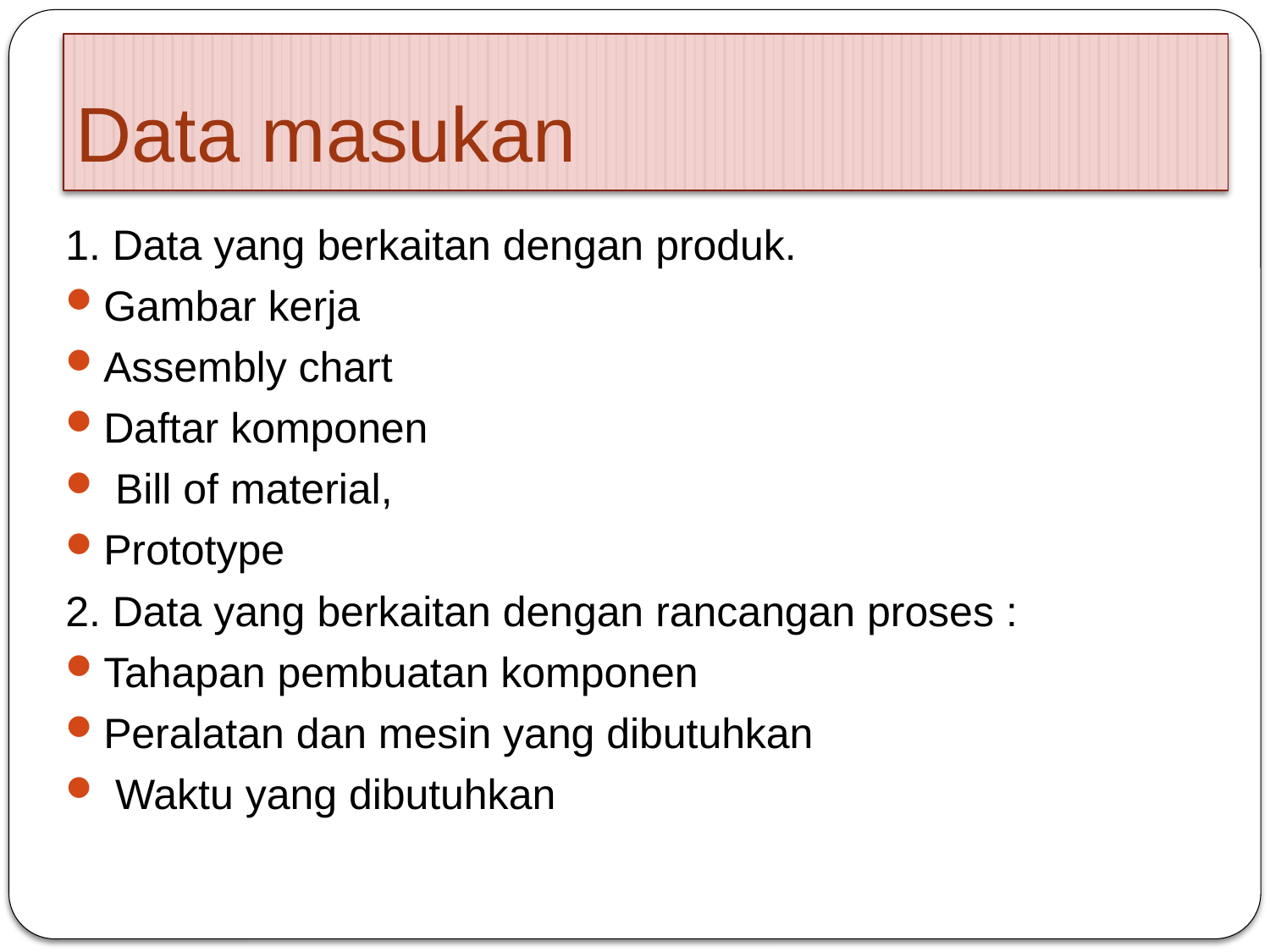

# Data masukan
1. Data yang berkaitan dengan produk.
Gambar kerja
Assembly chart
Daftar komponen
 Bill of material,
Prototype
2. Data yang berkaitan dengan rancangan proses :
Tahapan pembuatan komponen
Peralatan dan mesin yang dibutuhkan
 Waktu yang dibutuhkan